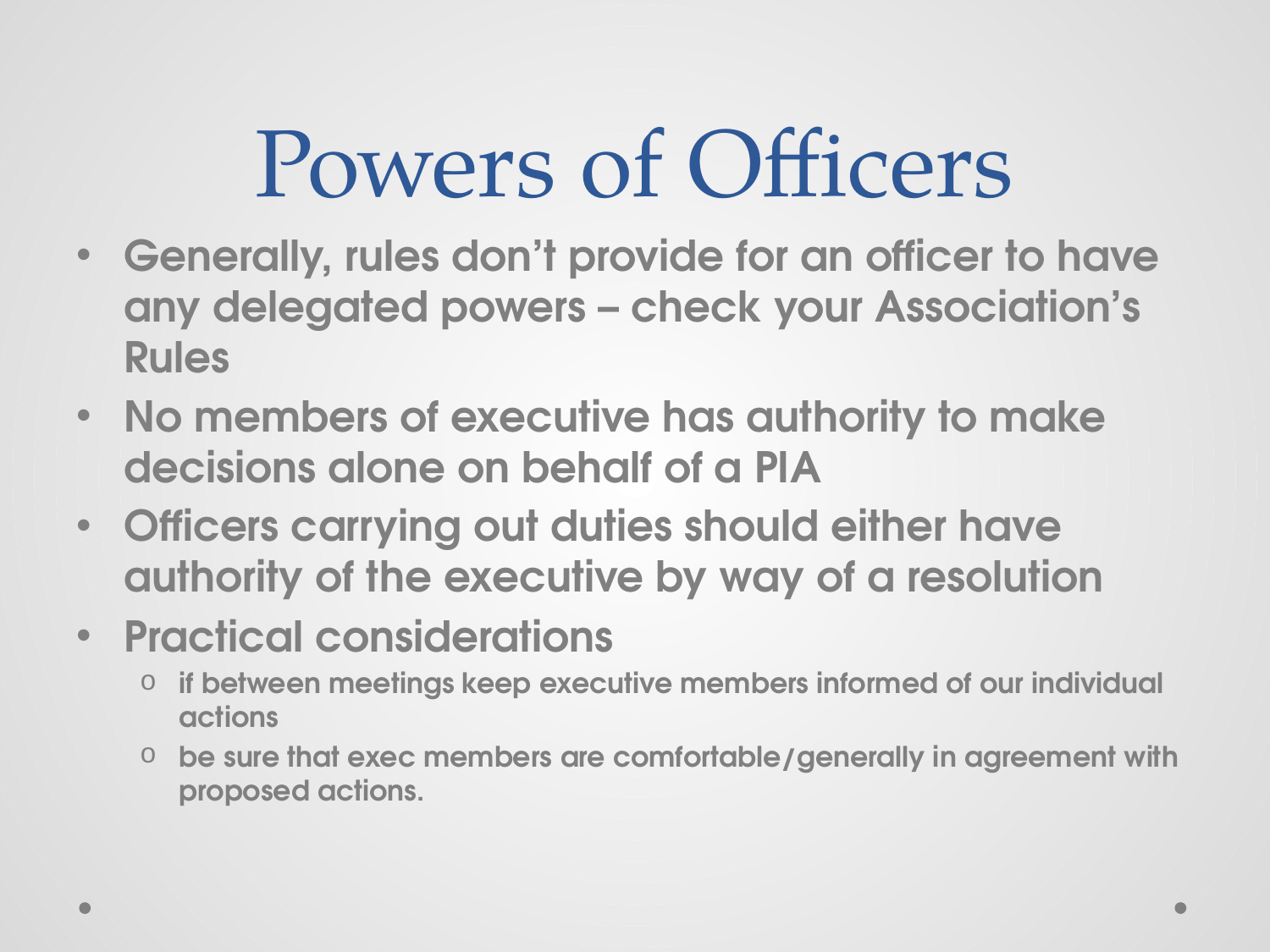

# Powers of Officers
Generally, rules don’t provide for an officer to have any delegated powers – check your Association’s Rules
No members of executive has authority to make decisions alone on behalf of a PIA
Officers carrying out duties should either have authority of the executive by way of a resolution
Practical considerations
if between meetings keep executive members informed of our individual actions
be sure that exec members are comfortable/generally in agreement with proposed actions.